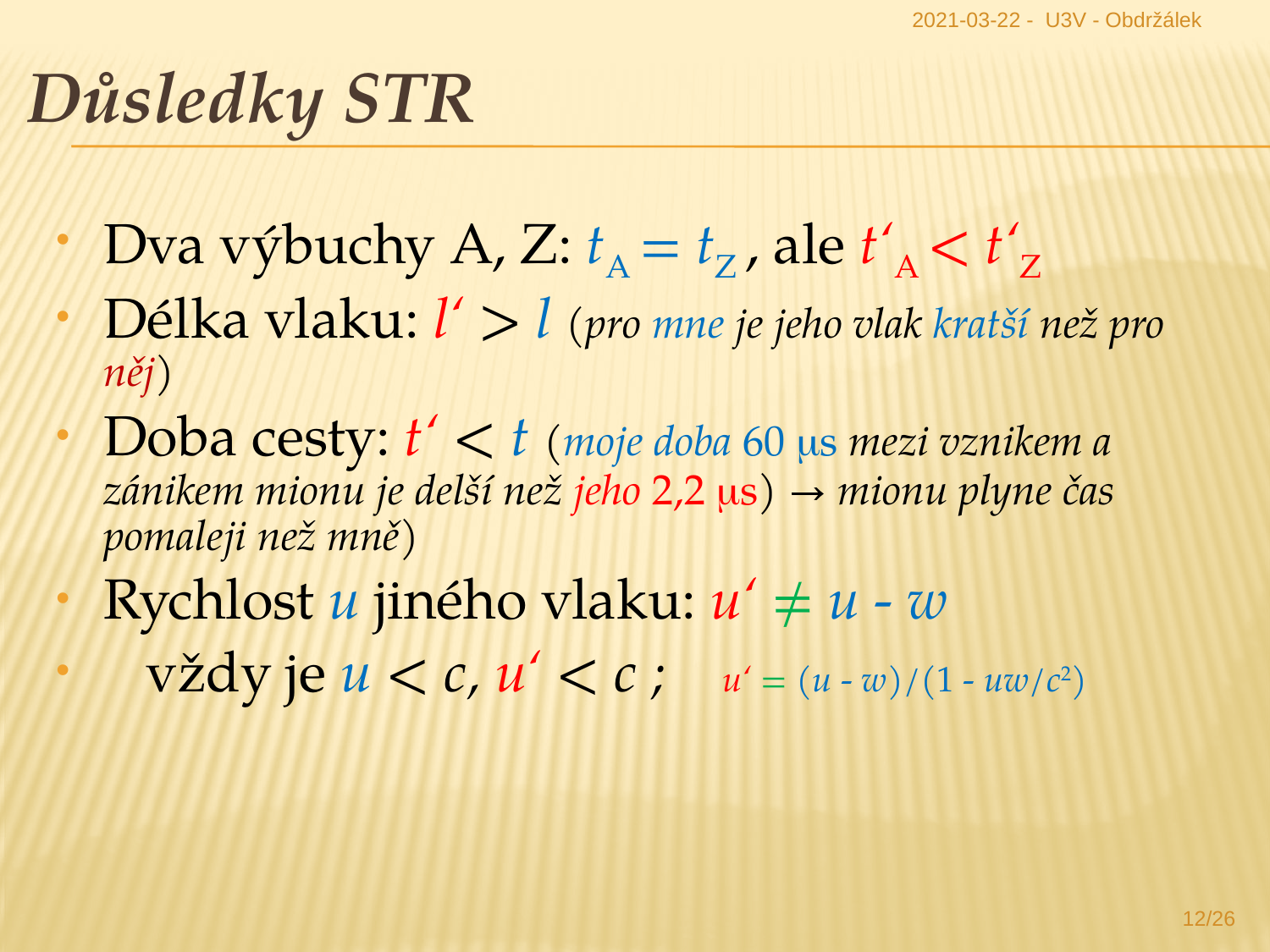

2021-03-22 -  U3V - Obdržálek

Soumístnost značíme plnou barevnou čarou, současnost čárkovaně; protože však je stejná pro všechny zúčastněné, značíme ji černě (jen okamžik 0 jsme vyznačili čarami všech barev). Je vidět, že přítele jsme potkali v místě 0 v čase 0, rychl
Důsledky STR
Dva výbuchy A, Z: tA = tZ , ale t‘A < t‘Z
Délka vlaku: l‘ > l (pro mne je jeho vlak kratší než pro něj)
Doba cesty: t‘ < t (moje doba 60 μs mezi vznikem a zánikem mionu je delší než jeho 2,2 μs) → mionu plyne čas pomaleji než mně)
Rychlost u jiného vlaku: u‘ ≠ u - w
   vždy je u < c, u‘ < c ;    u‘ = (u - w)/(1 - uw/c2)
12/26